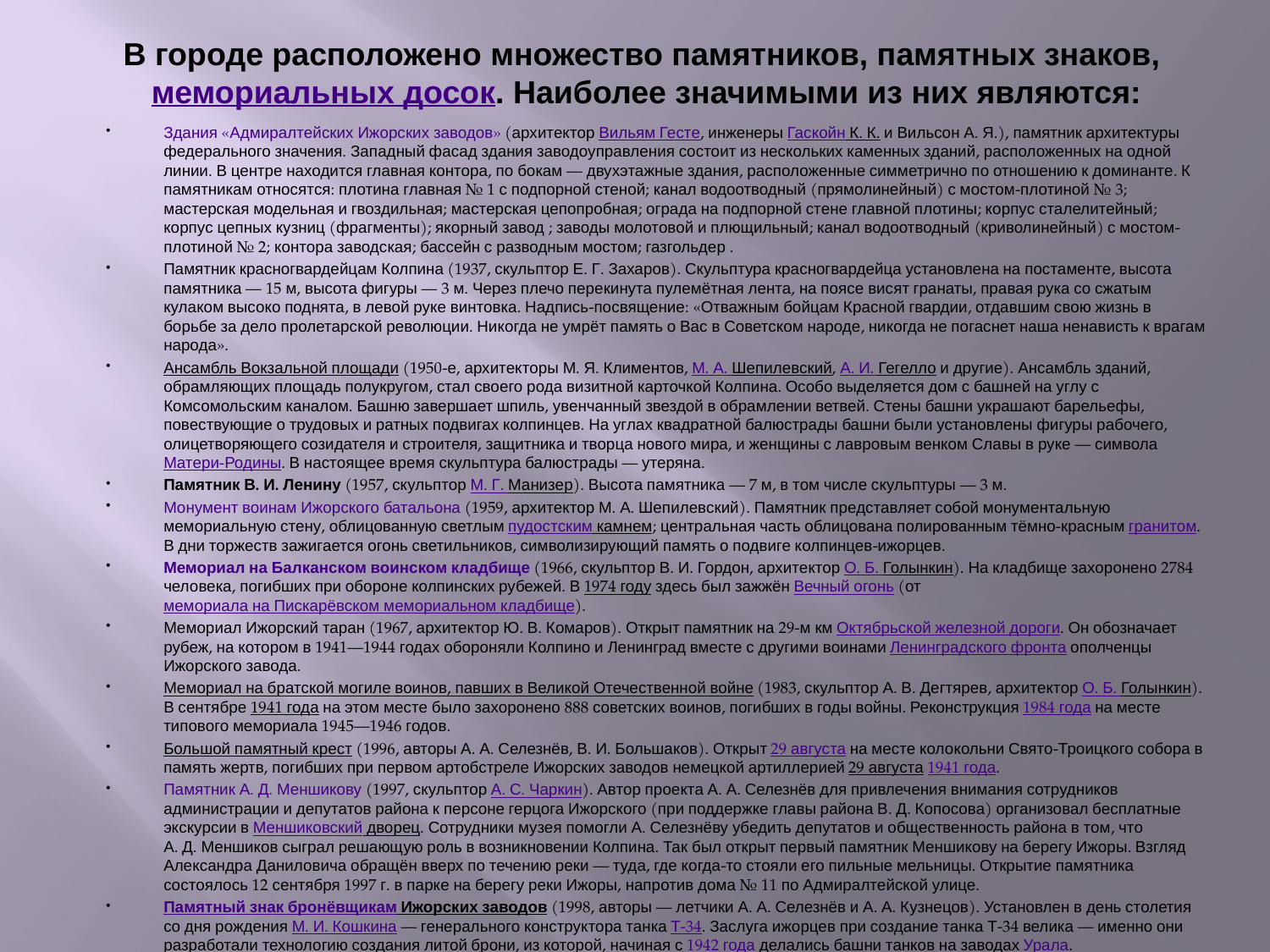

# В городе расположено множество памятников, памятных знаков, мемориальных досок. Наиболее значимыми из них являются:
Здания «Адмиралтейских Ижорских заводов» (архитектор Вильям Гесте, инженеры Гаскойн К. К. и Вильсон А. Я.), памятник архитектуры федерального значения. Западный фасад здания заводоуправления состоит из нескольких каменных зданий, расположенных на одной линии. В центре находится главная контора, по бокам — двухэтажные здания, расположенные симметрично по отношению к доминанте. К памятникам относятся: плотина главная № 1 с подпорной стеной; канал водоотводный (прямолинейный) с мостом-плотиной № 3; мастерская модельная и гвоздильная; мастерская цепопробная; ограда на подпорной стене главной плотины; корпус сталелитейный; корпус цепных кузниц (фрагменты); якорный завод ; заводы молотовой и плющильный; канал водоотводный (криволинейный) с мостом-плотиной № 2; контора заводская; бассейн с разводным мостом; газгольдер .
Памятник красногвардейцам Колпина (1937, скульптор Е. Г. Захаров). Скульптура красногвардейца установлена на постаменте, высота памятника — 15 м, высота фигуры — 3 м. Через плечо перекинута пулемётная лента, на поясе висят гранаты, правая рука со сжатым кулаком высоко поднята, в левой руке винтовка. Надпись-посвящение: «Отважным бойцам Красной гвардии, отдавшим свою жизнь в борьбе за дело пролетарской революции. Никогда не умрёт память о Вас в Советском народе, никогда не погаснет наша ненависть к врагам народа».
Ансамбль Вокзальной площади (1950-е, архитекторы М. Я. Климентов, М. А. Шепилевский, А. И. Гегелло и другие). Ансамбль зданий, обрамляющих площадь полукругом, стал своего рода визитной карточкой Колпина. Особо выделяется дом с башней на углу с Комсомольским каналом. Башню завершает шпиль, увенчанный звездой в обрамлении ветвей. Стены башни украшают барельефы, повествующие о трудовых и ратных подвигах колпинцев. На углах квадратной балюстрады башни были установлены фигуры рабочего, олицетворяющего созидателя и строителя, защитника и творца нового мира, и женщины с лавровым венком Славы в руке — символа Матери-Родины. В настоящее время скульптура балюстрады — утеряна.
Памятник В. И. Ленину (1957, скульптор М. Г. Манизер). Высота памятника — 7 м, в том числе скульптуры — 3 м.
Монумент воинам Ижорского батальона (1959, архитектор М. А. Шепилевский). Памятник представляет собой монументальную мемориальную стену, облицованную светлым пудостским камнем; центральная часть облицована полированным тёмно-красным гранитом. В дни торжеств зажигается огонь светильников, символизирующий память о подвиге колпинцев-ижорцев.
Мемориал на Балканском воинском кладбище (1966, скульптор В. И. Гордон, архитектор О. Б. Голынкин). На кладбище захоронено 2784 человека, погибших при обороне колпинских рубежей. В 1974 году здесь был зажжён Вечный огонь (от мемориала на Пискарёвском мемориальном кладбище).
Мемориал Ижорский таран (1967, архитектор Ю. В. Комаров). Открыт памятник на 29-м км Октябрьской железной дороги. Он обозначает рубеж, на котором в 1941—1944 годах обороняли Колпино и Ленинград вместе с другими воинами Ленинградского фронта ополченцы Ижорского завода.
Мемориал на братской могиле воинов, павших в Великой Отечественной войне (1983, скульптор А. В. Дегтярев, архитектор О. Б. Голынкин). В сентябре 1941 года на этом месте было захоронено 888 советских воинов, погибших в годы войны. Реконструкция 1984 года на месте типового мемориала 1945—1946 годов.
Большой памятный крест (1996, авторы А. А. Селезнёв, В. И. Большаков). Открыт 29 августа на месте колокольни Свято-Троицкого собора в память жертв, погибших при первом артобстреле Ижорских заводов немецкой артиллерией 29 августа 1941 года.
Памятник А. Д. Меншикову (1997, скульптор А. С. Чаркин). Автор проекта А. А. Селезнёв для привлечения внимания сотрудников администрации и депутатов района к персоне герцога Ижорского (при поддержке главы района В. Д. Копосова) организовал бесплатные экскурсии в Меншиковский дворец. Сотрудники музея помогли А. Селезнёву убедить депутатов и общественность района в том, что А. Д. Меншиков сыграл решающую роль в возникновении Колпина. Так был открыт первый памятник Меншикову на берегу Ижоры. Взгляд Александра Даниловича обращён вверх по течению реки — туда, где когда-то стояли его пильные мельницы. Открытие памятника состоялось 12 сентября 1997 г. в парке на берегу реки Ижоры, напротив дома № 11 по Адмиралтейской улице.
Памятный знак бронёвщикам Ижорских заводов (1998, авторы — летчики А. А. Селезнёв и А. А. Кузнецов). Установлен в день столетия со дня рождения М. И. Кошкина — генерального конструктора танка Т-34. Заслуга ижорцев при создание танка Т-34 велика — именно они разработали технологию создания литой брони, из которой, начиная с 1942 года делались башни танков на заводах Урала.
Памятник героям мультфильма «Простоквашино» установлен в 2012 в одноимённом районе города. На лавочке сидят кот Матроскин и Шарик, а рядом стоит почтальон Печкин. Скульптурная композиция героев Э. Н. Успенского решена так, чтобы зрители могли расположиться на лавочке и сфотографироваться с любимыми героями.